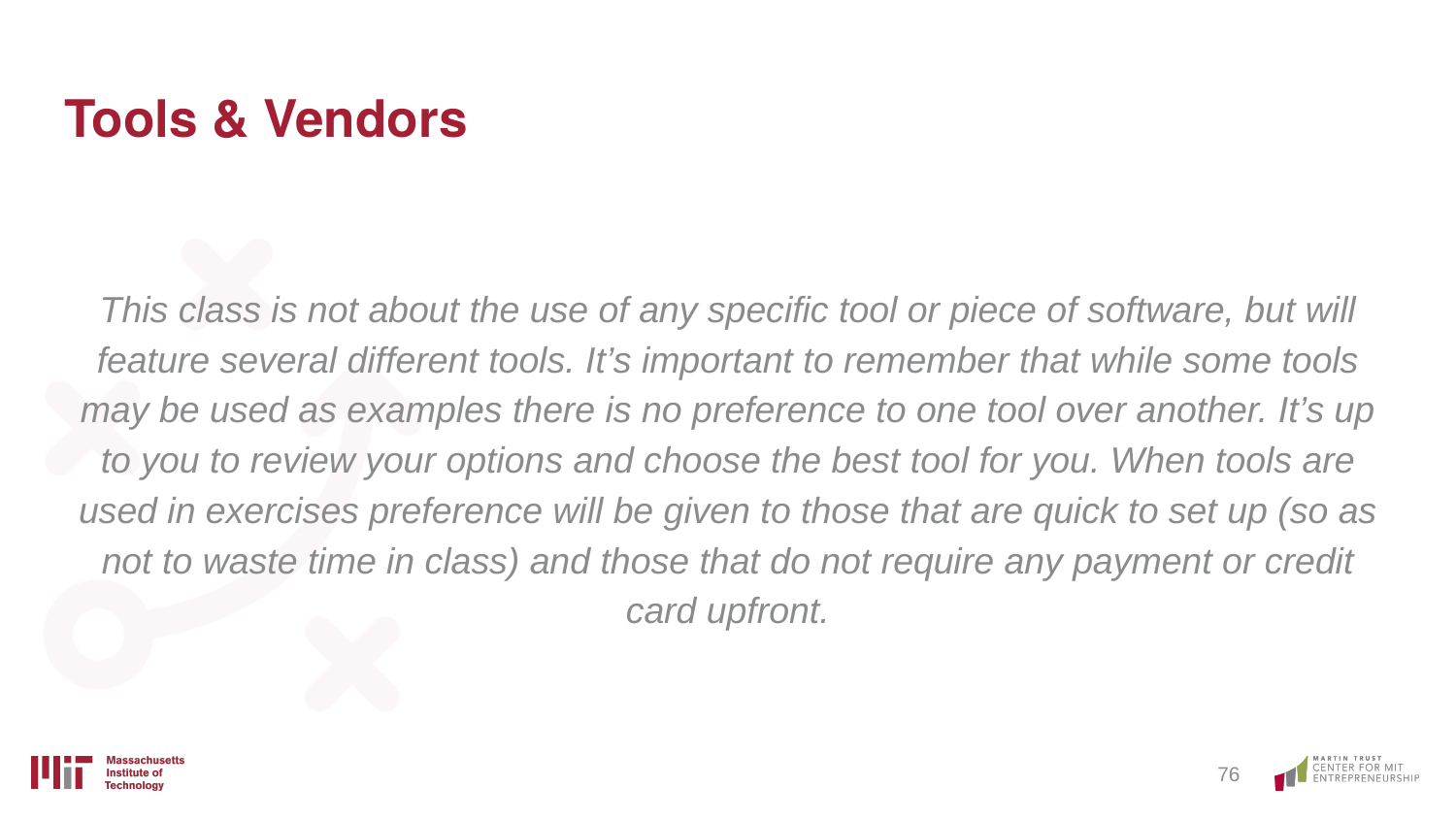

# Tools & Vendors
This class is not about the use of any specific tool or piece of software, but will feature several different tools. It’s important to remember that while some tools may be used as examples there is no preference to one tool over another. It’s up to you to review your options and choose the best tool for you. When tools are used in exercises preference will be given to those that are quick to set up (so as not to waste time in class) and those that do not require any payment or credit card upfront.
76